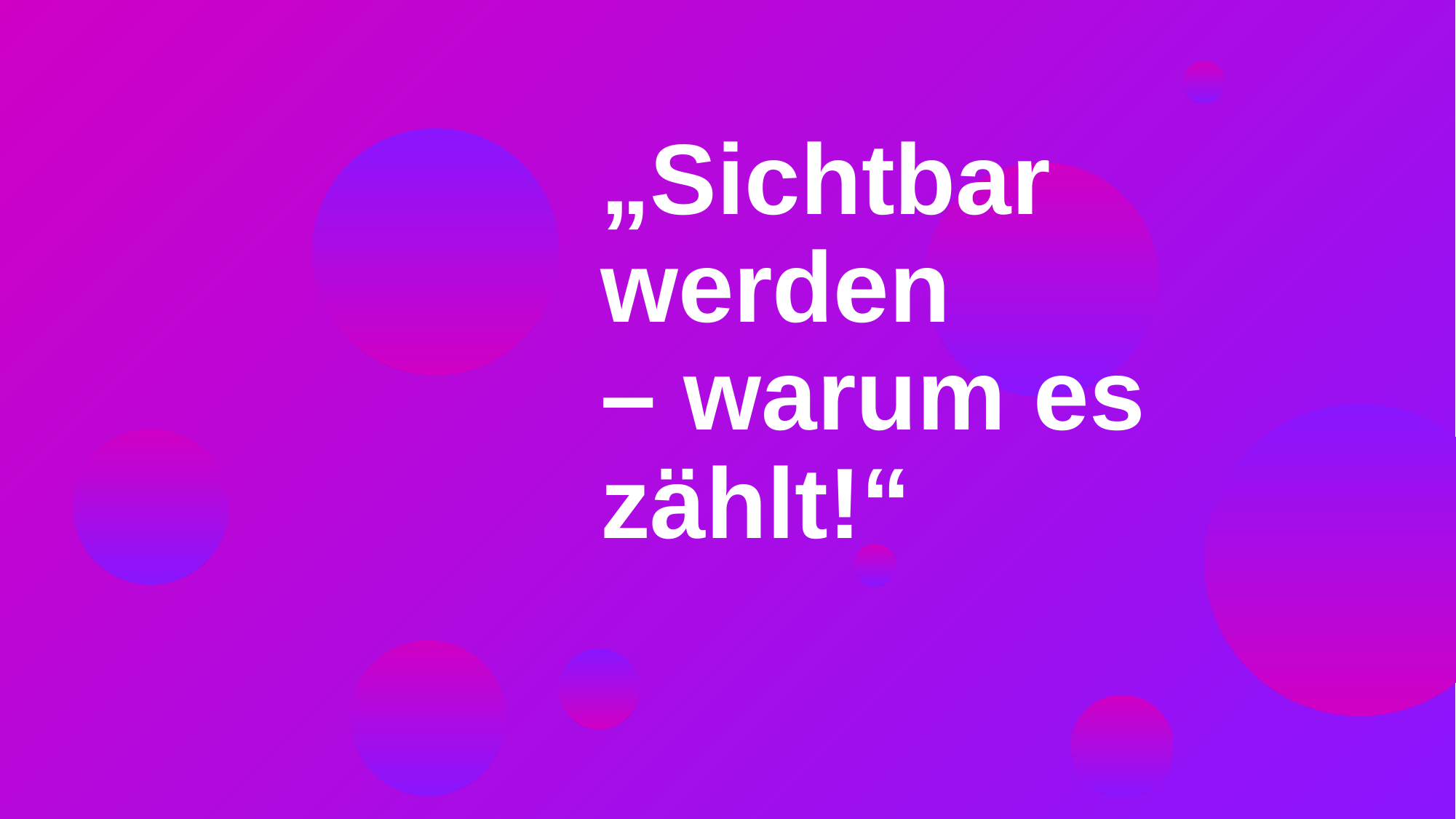

# „Sichtbar werden – warum es zählt!“